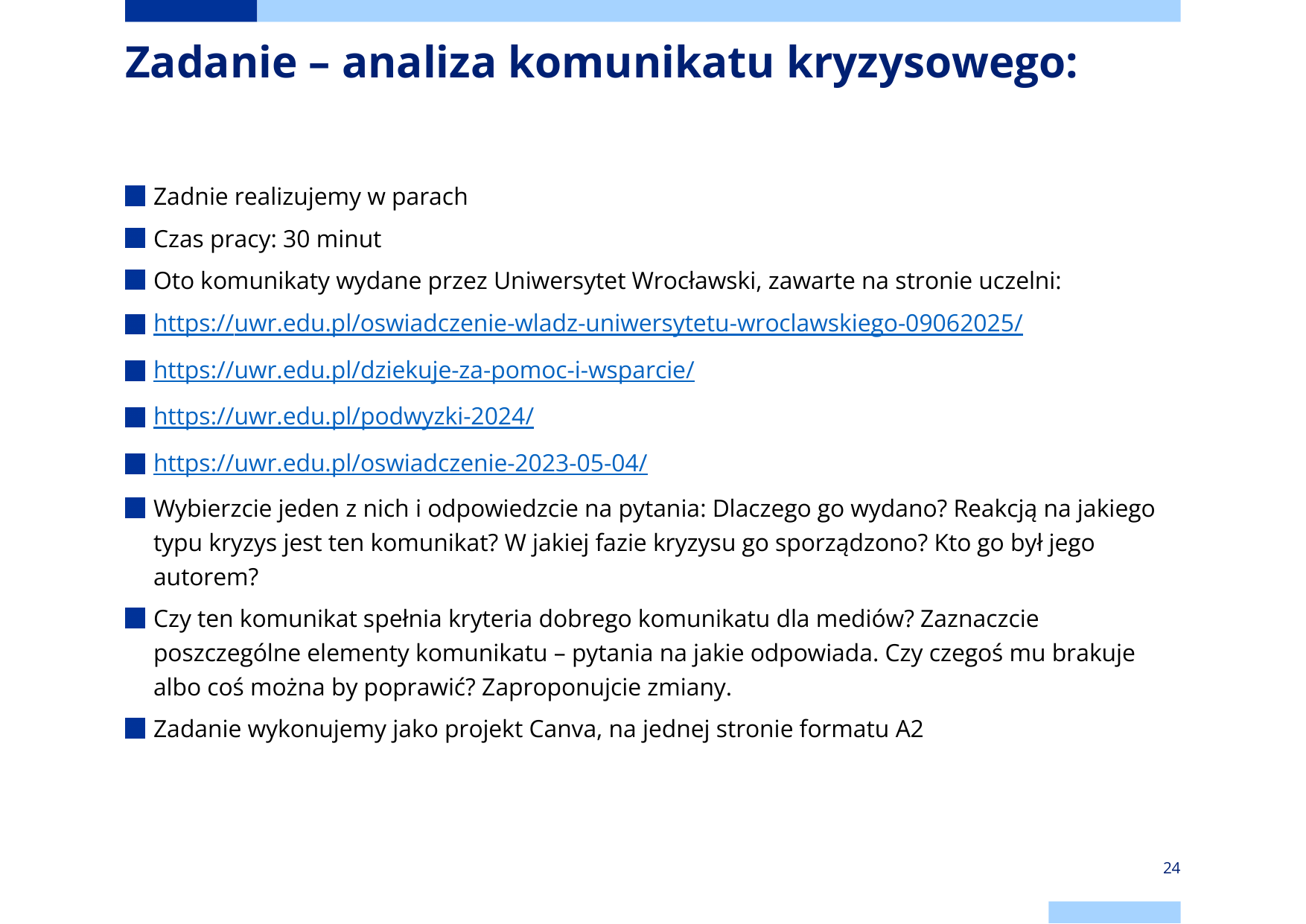

# Zadanie – analiza komunikatu kryzysowego:
Zadnie realizujemy w parach
Czas pracy: 30 minut
Oto komunikaty wydane przez Uniwersytet Wrocławski, zawarte na stronie uczelni:
https://uwr.edu.pl/oswiadczenie-wladz-uniwersytetu-wroclawskiego-09062025/
https://uwr.edu.pl/dziekuje-za-pomoc-i-wsparcie/
https://uwr.edu.pl/podwyzki-2024/
https://uwr.edu.pl/oswiadczenie-2023-05-04/
Wybierzcie jeden z nich i odpowiedzcie na pytania: Dlaczego go wydano? Reakcją na jakiego typu kryzys jest ten komunikat? W jakiej fazie kryzysu go sporządzono? Kto go był jego autorem?
Czy ten komunikat spełnia kryteria dobrego komunikatu dla mediów? Zaznaczcie poszczególne elementy komunikatu – pytania na jakie odpowiada. Czy czegoś mu brakuje albo coś można by poprawić? Zaproponujcie zmiany.
Zadanie wykonujemy jako projekt Canva, na jednej stronie formatu A2

24